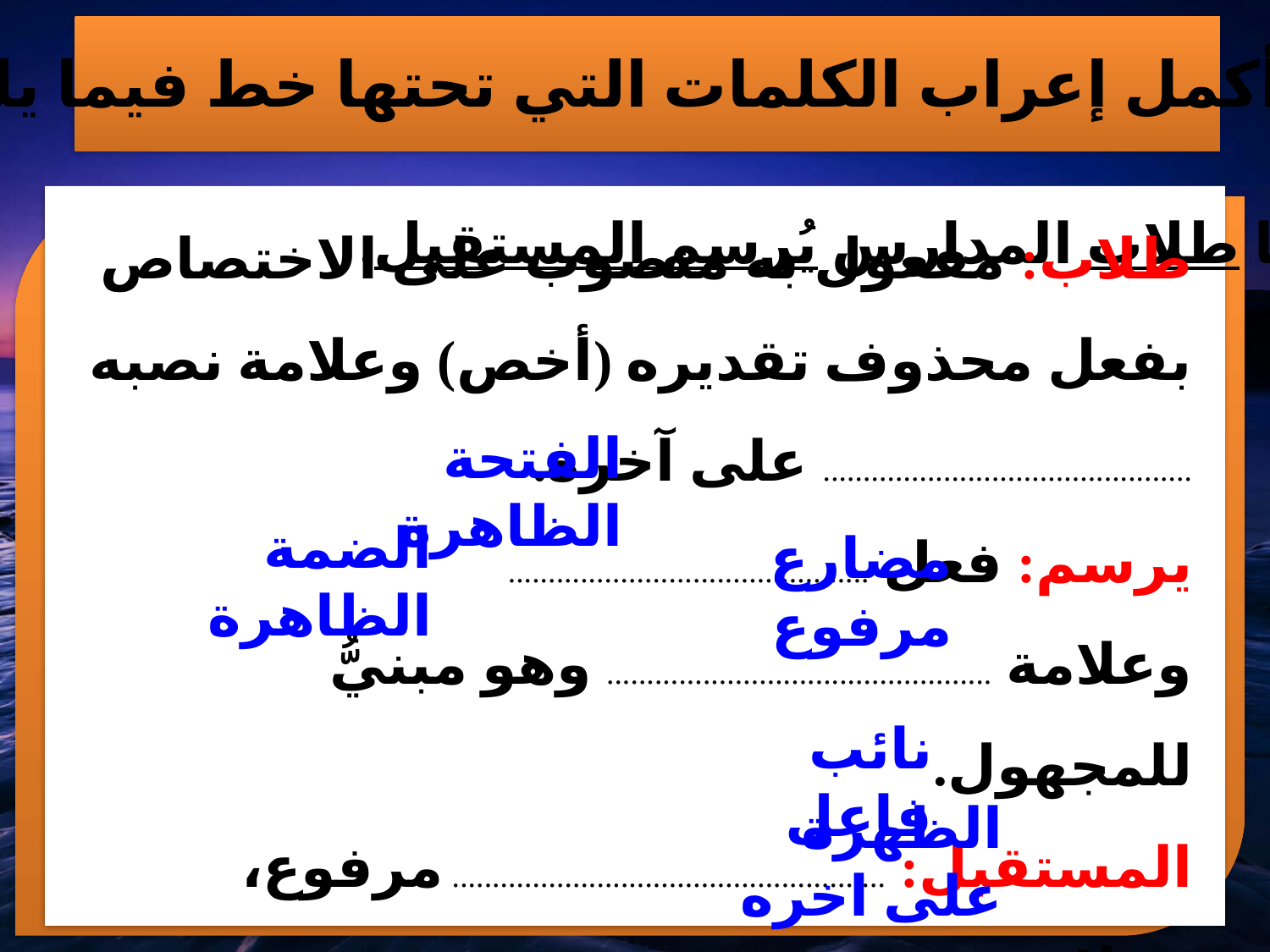

11- أكمل إعراب الكلمات التي تحتها خط فيما يلي:

أ. بنا طلاب المدارس يُرسم المستقبل.
طلاب: مفعول به منصوب على الاختصاص بفعل محذوف تقديره (أخص) وعلامة نصبه .............................................. على آخره.
يرسم: فعل ............................................. وعلامة ................................................ وهو مبنيُّ للمجهول.
المستقبل: ...................................................... مرفوع، وعلامة رفعه .....................................................................
الفتحة الظاهرة
الضمة الظاهرة
مضارع مرفوع
نائب فاعل
الظهرة على اخره